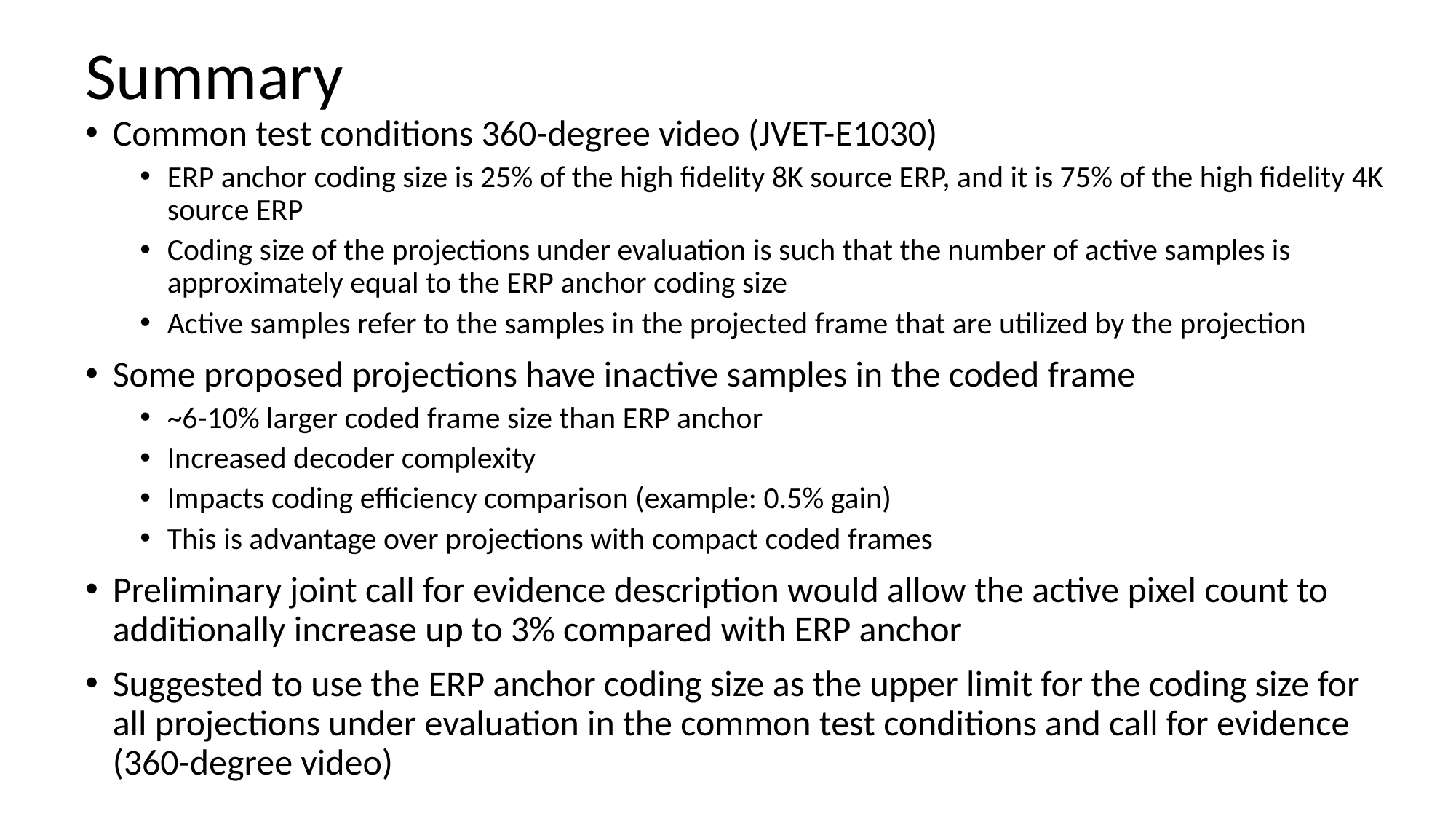

# Summary
Common test conditions 360-degree video (JVET-E1030)
ERP anchor coding size is 25% of the high fidelity 8K source ERP, and it is 75% of the high fidelity 4K source ERP
Coding size of the projections under evaluation is such that the number of active samples is approximately equal to the ERP anchor coding size
Active samples refer to the samples in the projected frame that are utilized by the projection
Some proposed projections have inactive samples in the coded frame
~6-10% larger coded frame size than ERP anchor
Increased decoder complexity
Impacts coding efficiency comparison (example: 0.5% gain)
This is advantage over projections with compact coded frames
Preliminary joint call for evidence description would allow the active pixel count to additionally increase up to 3% compared with ERP anchor
Suggested to use the ERP anchor coding size as the upper limit for the coding size for all projections under evaluation in the common test conditions and call for evidence (360-degree video)